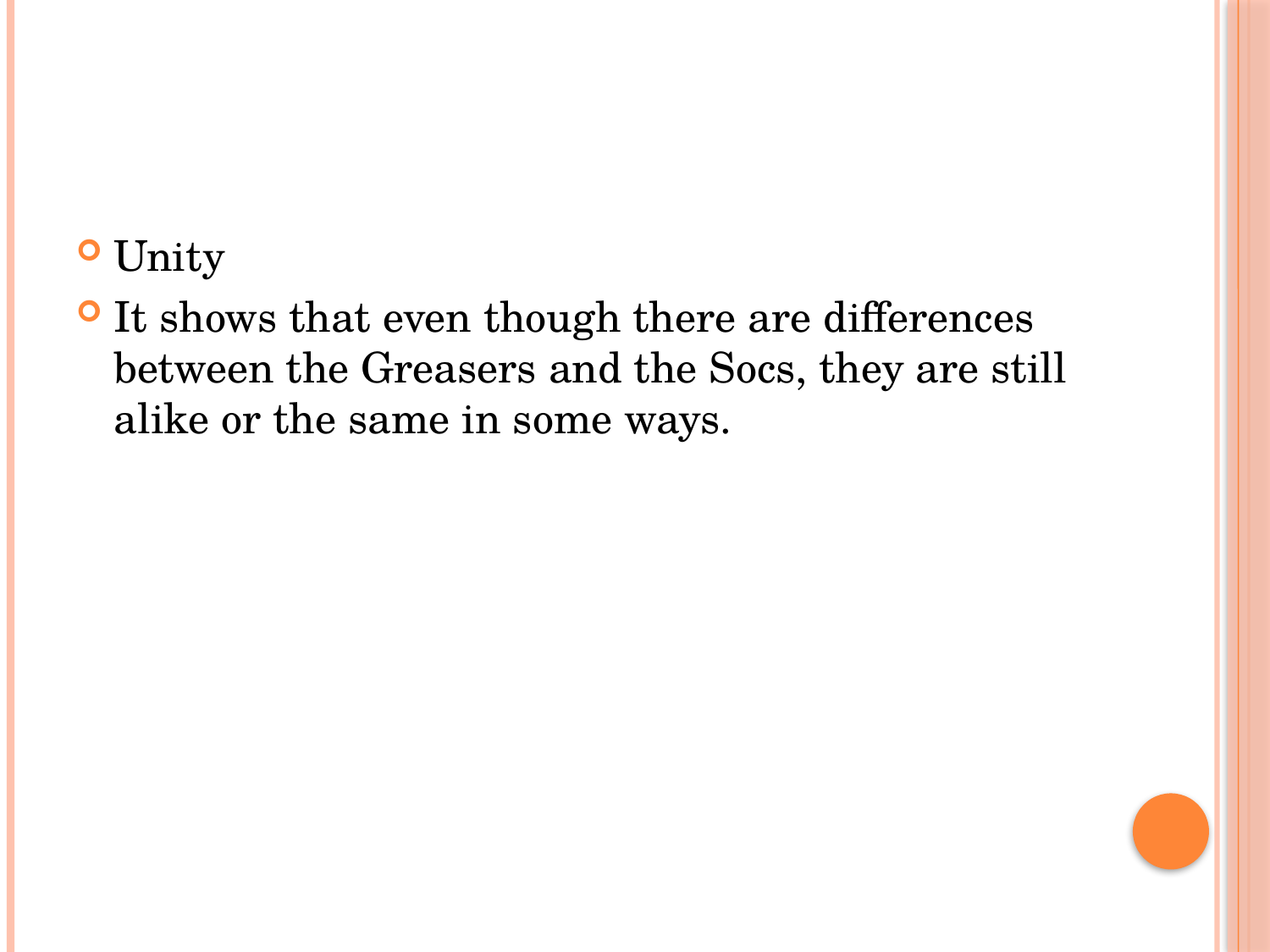

#
Unity
It shows that even though there are differences between the Greasers and the Socs, they are still alike or the same in some ways.